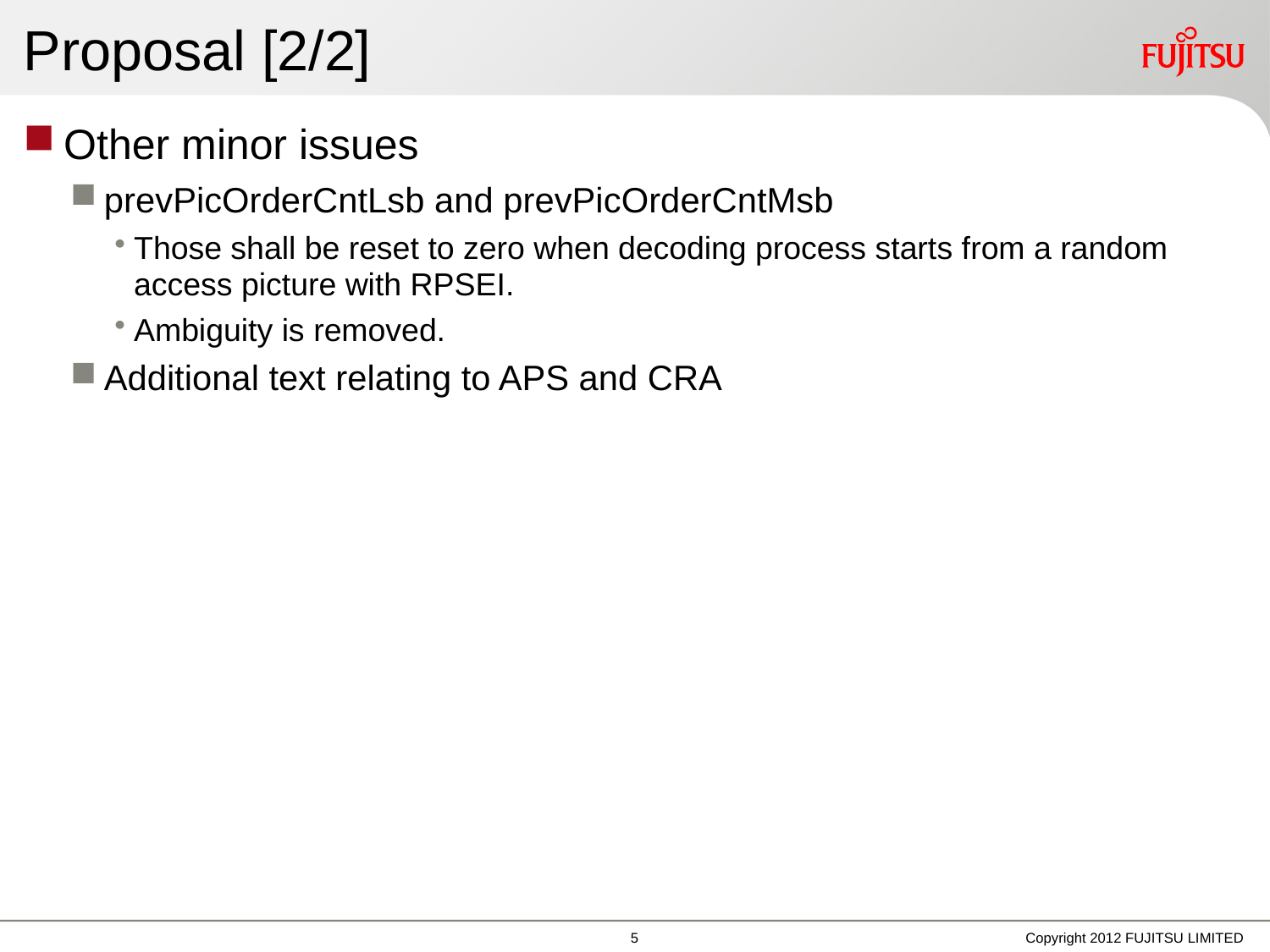

# Proposal [2/2]
Other minor issues
prevPicOrderCntLsb and prevPicOrderCntMsb
Those shall be reset to zero when decoding process starts from a random access picture with RPSEI.
Ambiguity is removed.
Additional text relating to APS and CRA
5
Copyright 2012 FUJITSU LIMITED